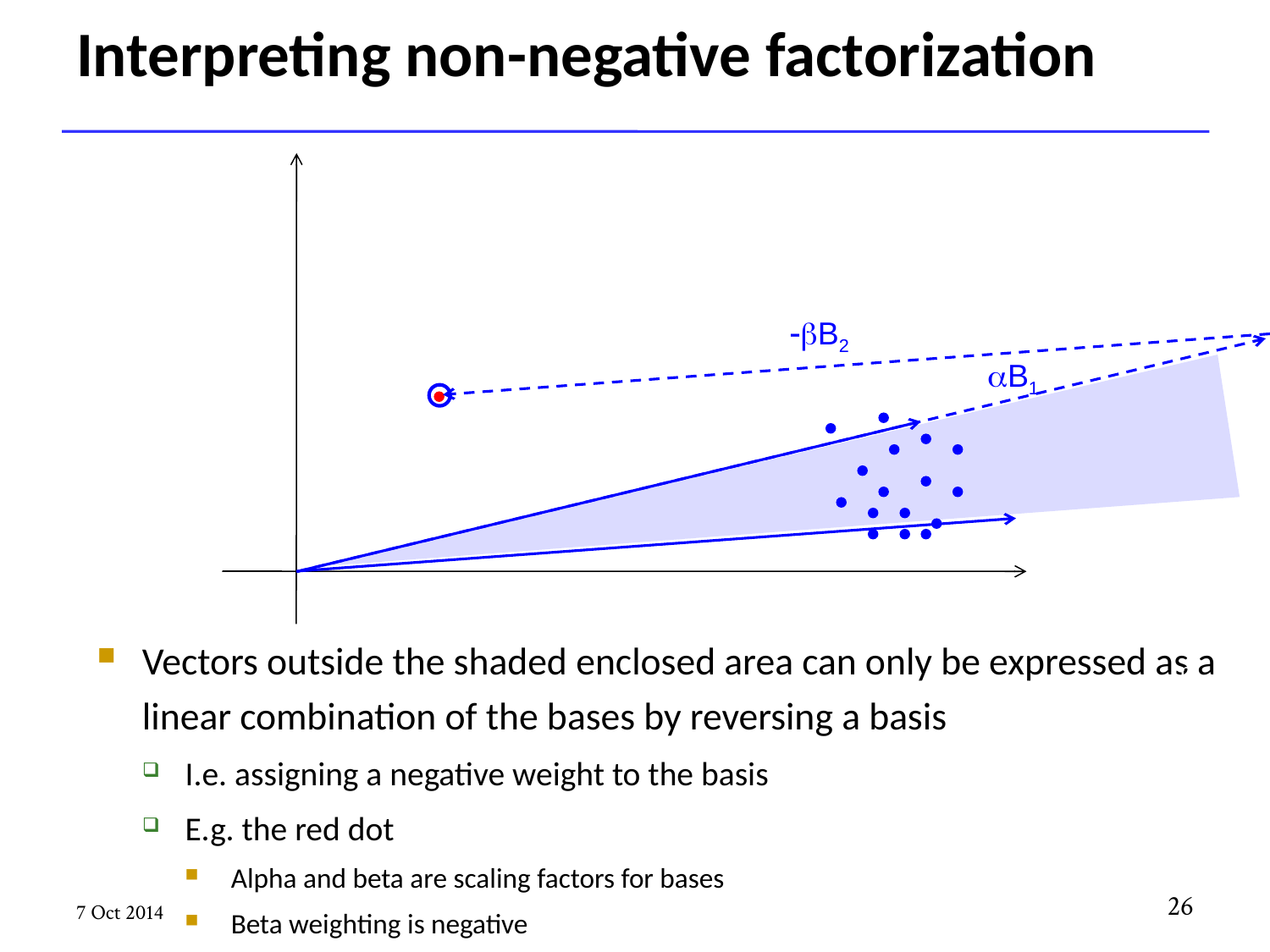

# Interpreting non-negative factorization

−βB2
αB1

Vectors outside the shaded enclosed area can only be expressed as a linear combination of the bases by reversing a basis
I.e. assigning a negative weight to the basis
E.g. the red dot
Alpha and beta are scaling factors for bases
Beta weighting is negative
7 Oct 2014
approximation will d26